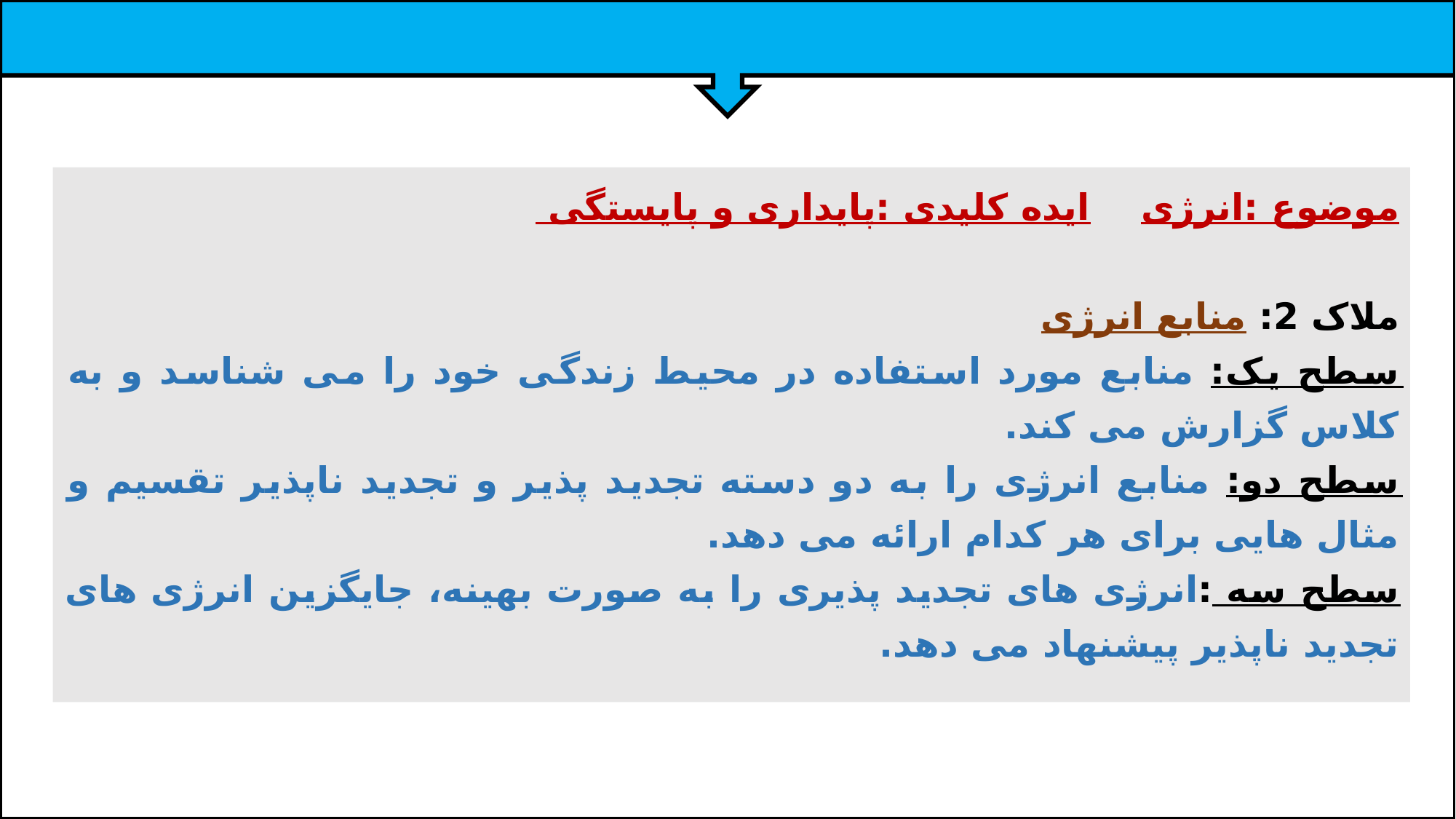

موضوع :انرژی    ایده کلیدی :پایداری و پایستگی

ملاک 2: منابع انرژی
سطح یک: منابع مورد استفاده در محیط زندگی خود را می شناسد و به کلاس گزارش می کند.
سطح دو: منابع انرژی را به دو دسته تجدید پذیر و تجدید ناپذیر تقسیم و مثال هایی برای هر کدام ارائه می دهد.
سطح سه :انرژی های تجدید پذیری را به صورت بهینه، جایگزین انرژی های تجدید ناپذیر پیشنهاد می دهد.